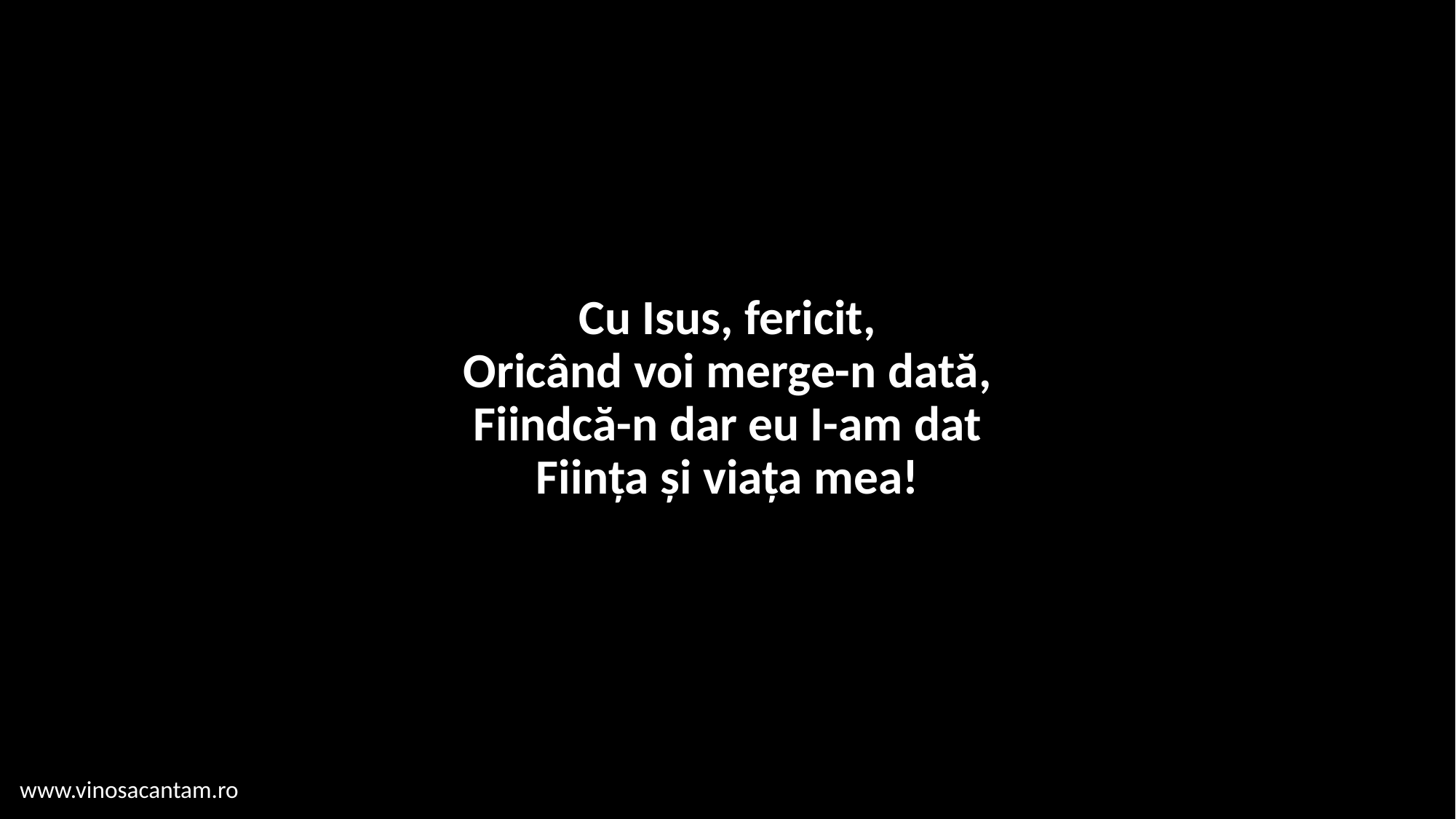

# Cu Isus, fericit, Oricând voi merge-n dată, Fiindcă-n dar eu I-am dat Ființa și viața mea!
www.vinosacantam.ro